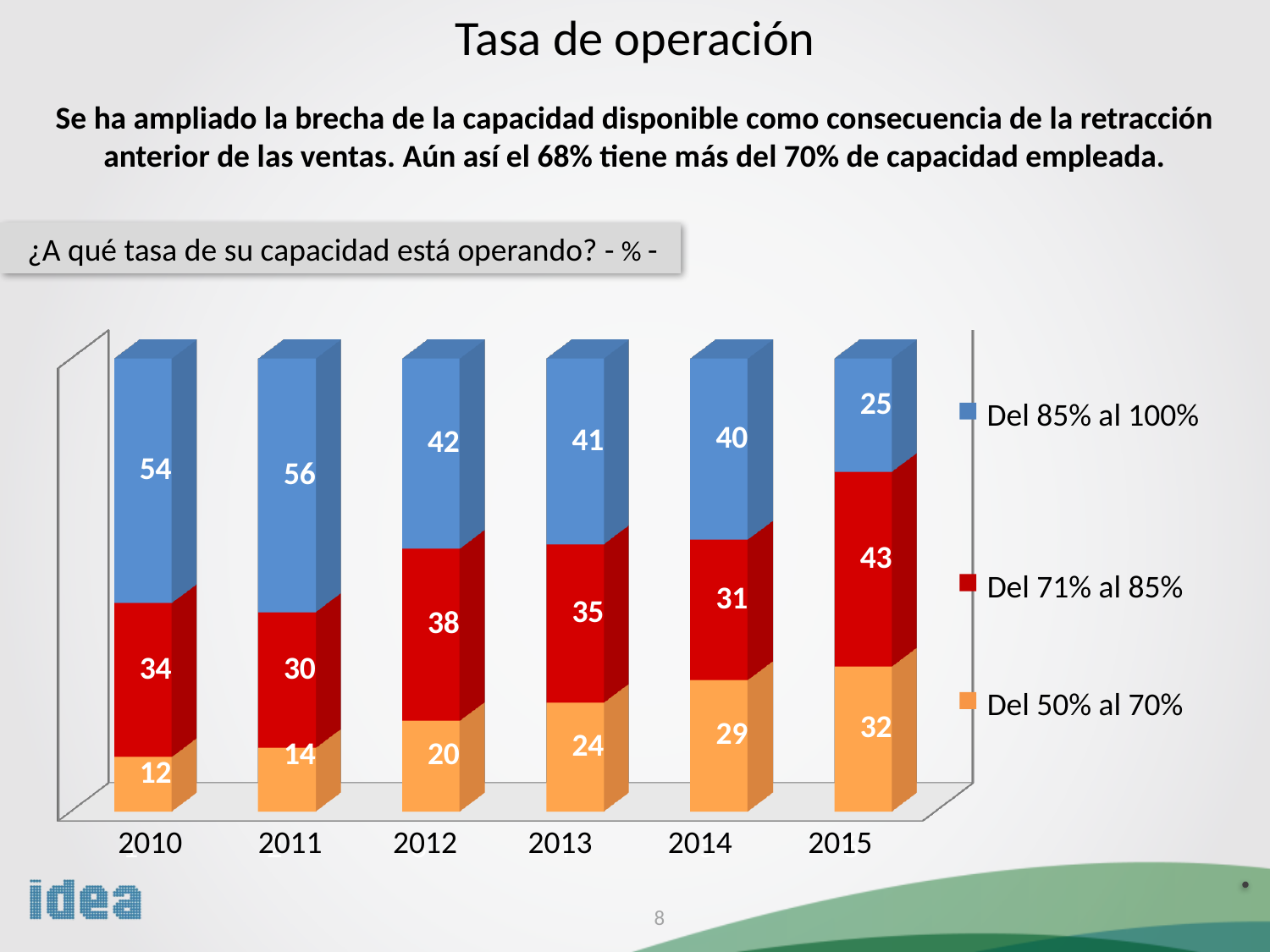

Tasa de operación
Se ha ampliado la brecha de la capacidad disponible como consecuencia de la retracción anterior de las ventas. Aún así el 68% tiene más del 70% de capacidad empleada.
¿A qué tasa de su capacidad está operando? - % -

[unsupported chart]

Del 85% al 100%

Del 71% al 85%

Del 50% al 70%

2010
2011
2012
2013
2014
2015

8